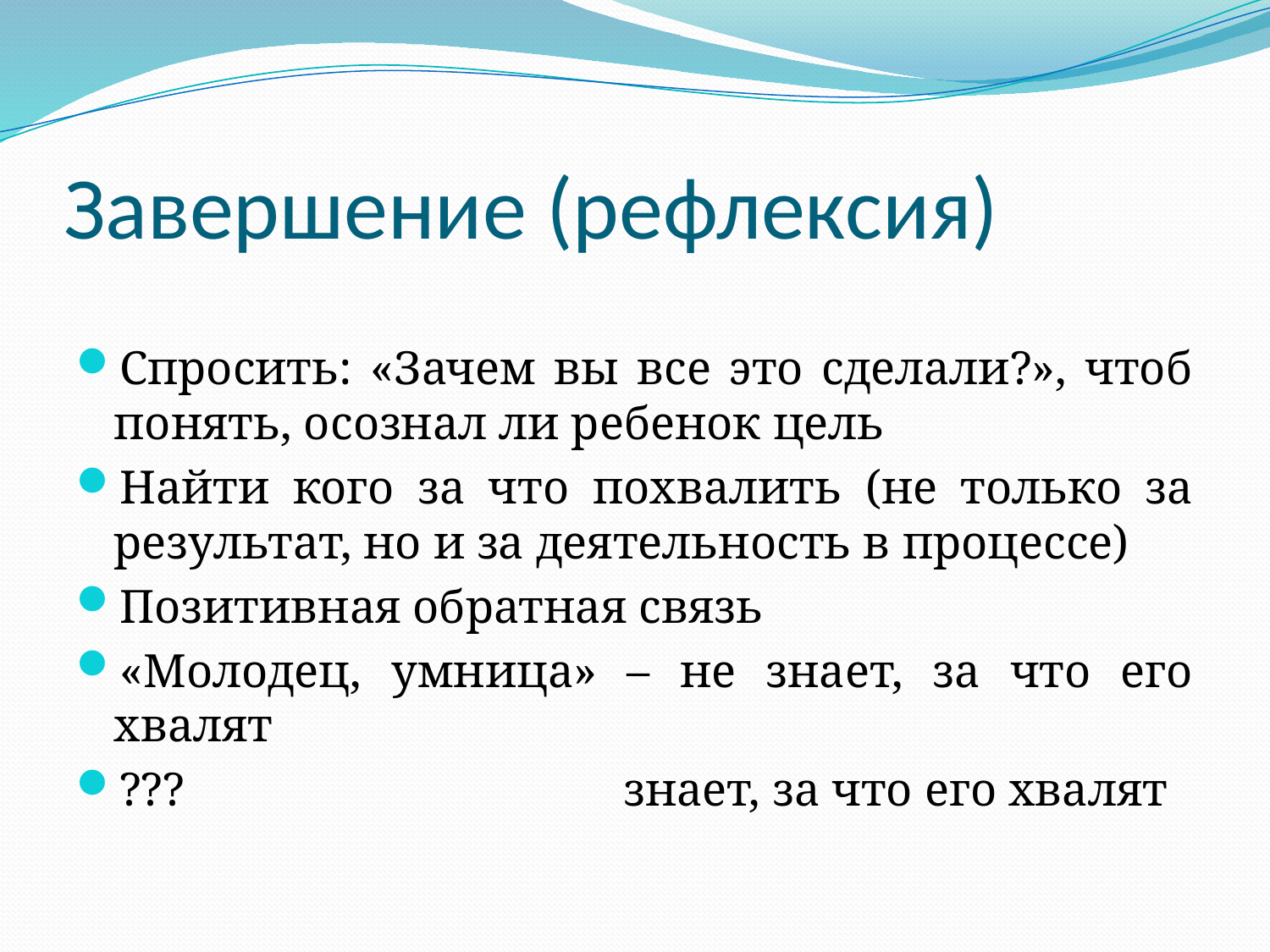

# Завершение (рефлексия)

Спросить: «Зачем вы все это сделали?», чтоб понять, осознал ли ребенок цель
Найти кого за что похвалить (не только за результат, но и за деятельность в процессе)
Позитивная обратная связь
«Молодец, умница» – не знает, за что его хвалят
???                                     знает, за что его хвалят